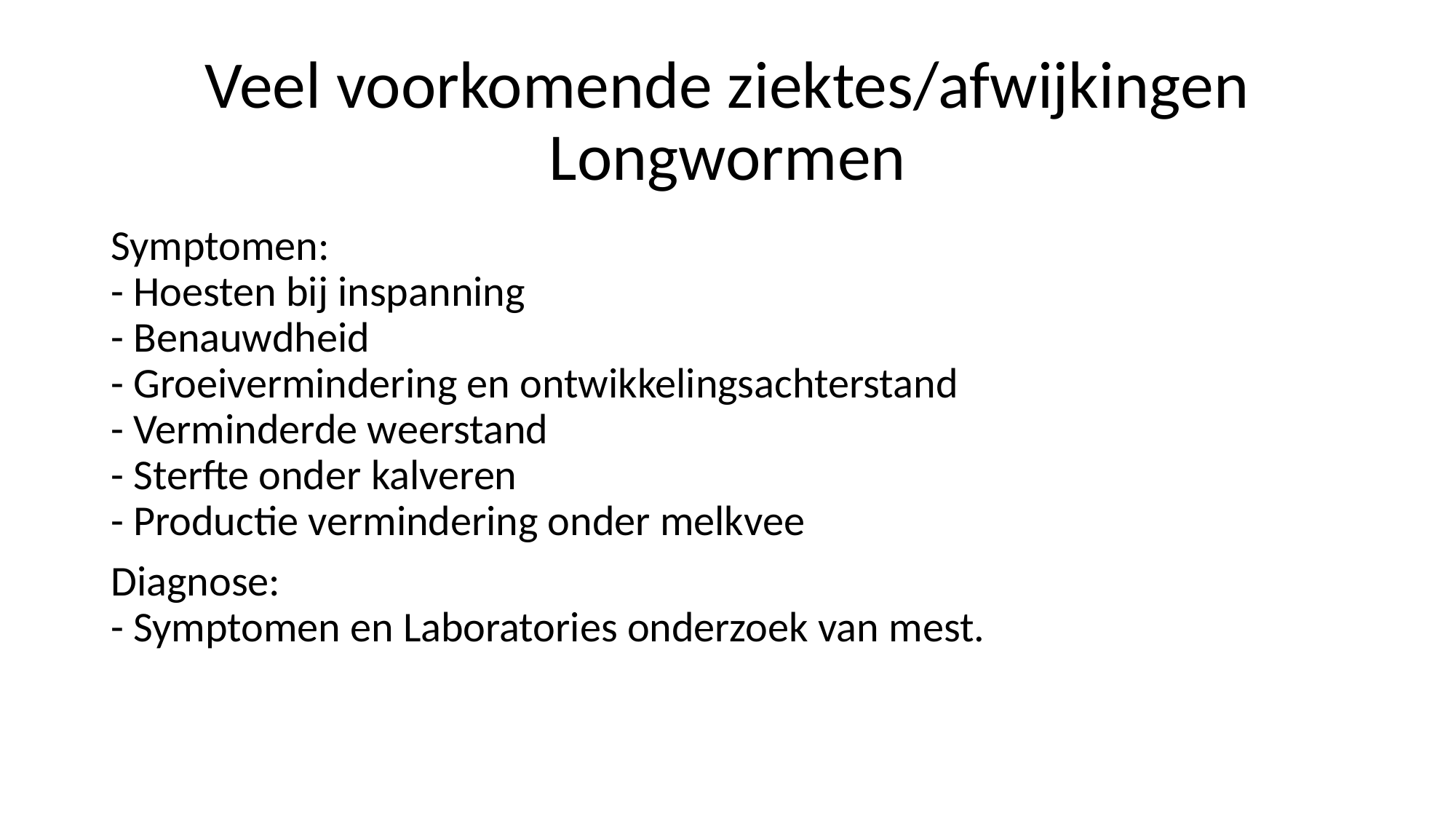

# Veel voorkomende ziektes/afwijkingen Longwormen
Symptomen:
- Hoesten bij inspanning
- Benauwdheid
- Groeivermindering en ontwikkelingsachterstand
- Verminderde weerstand
- Sterfte onder kalveren
- Productie vermindering onder melkvee
Diagnose:
- Symptomen en Laboratories onderzoek van mest.